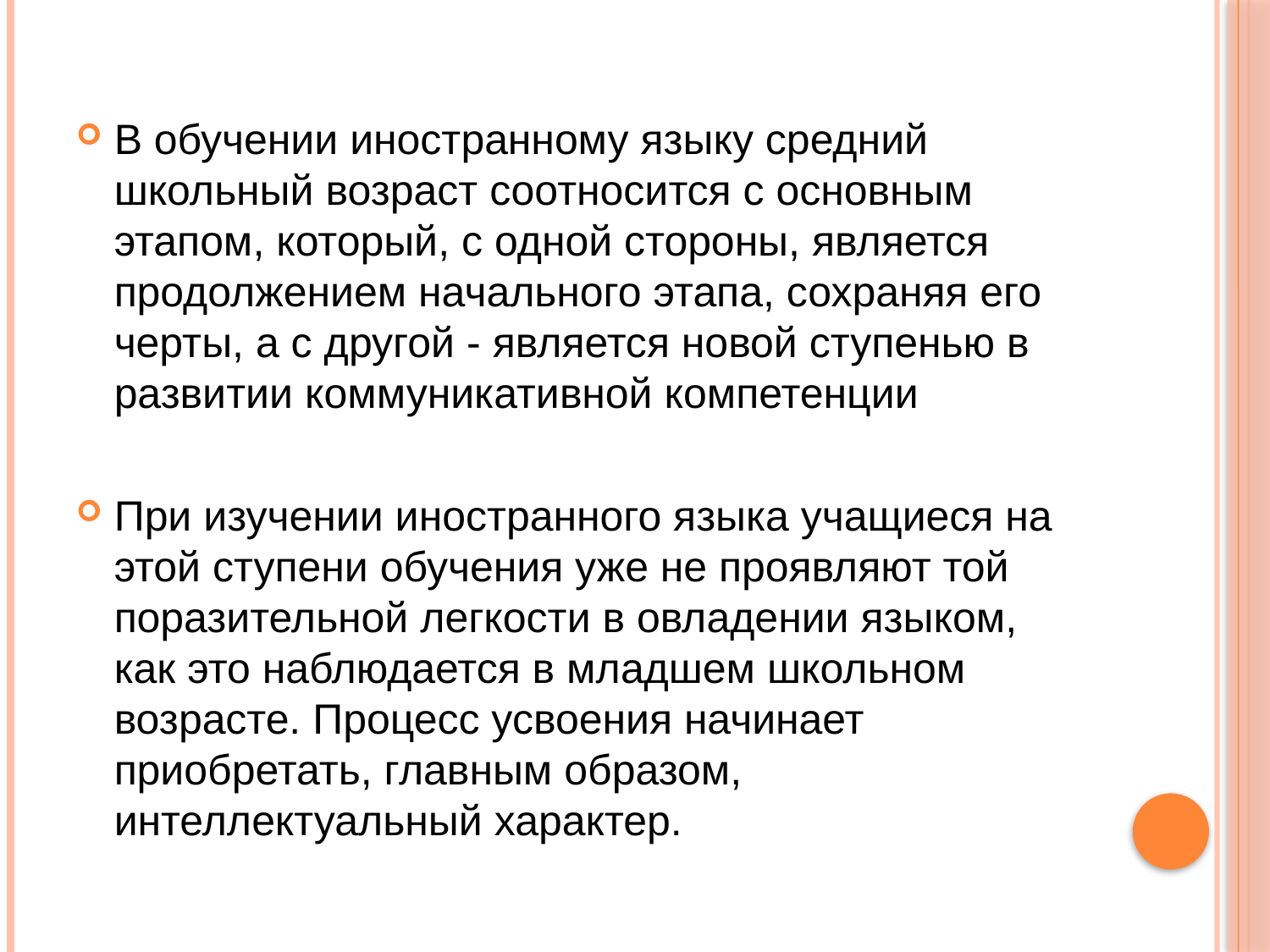

#
В обучении иностранному языку средний школьный возраст соотносится с основным этапом, который, с одной стороны, является продолжением начального этапа, сохраняя его черты, а с другой - является новой ступенью в развитии коммуникативной компетенции

При изучении иностранного языка учащиеся на этой ступени обучения уже не проявляют той поразительной легкости в овладении языком, как это наблюдается в младшем школьном возрасте. Процесс усвоения начинает приобретать, главным образом, интеллектуальный характер.